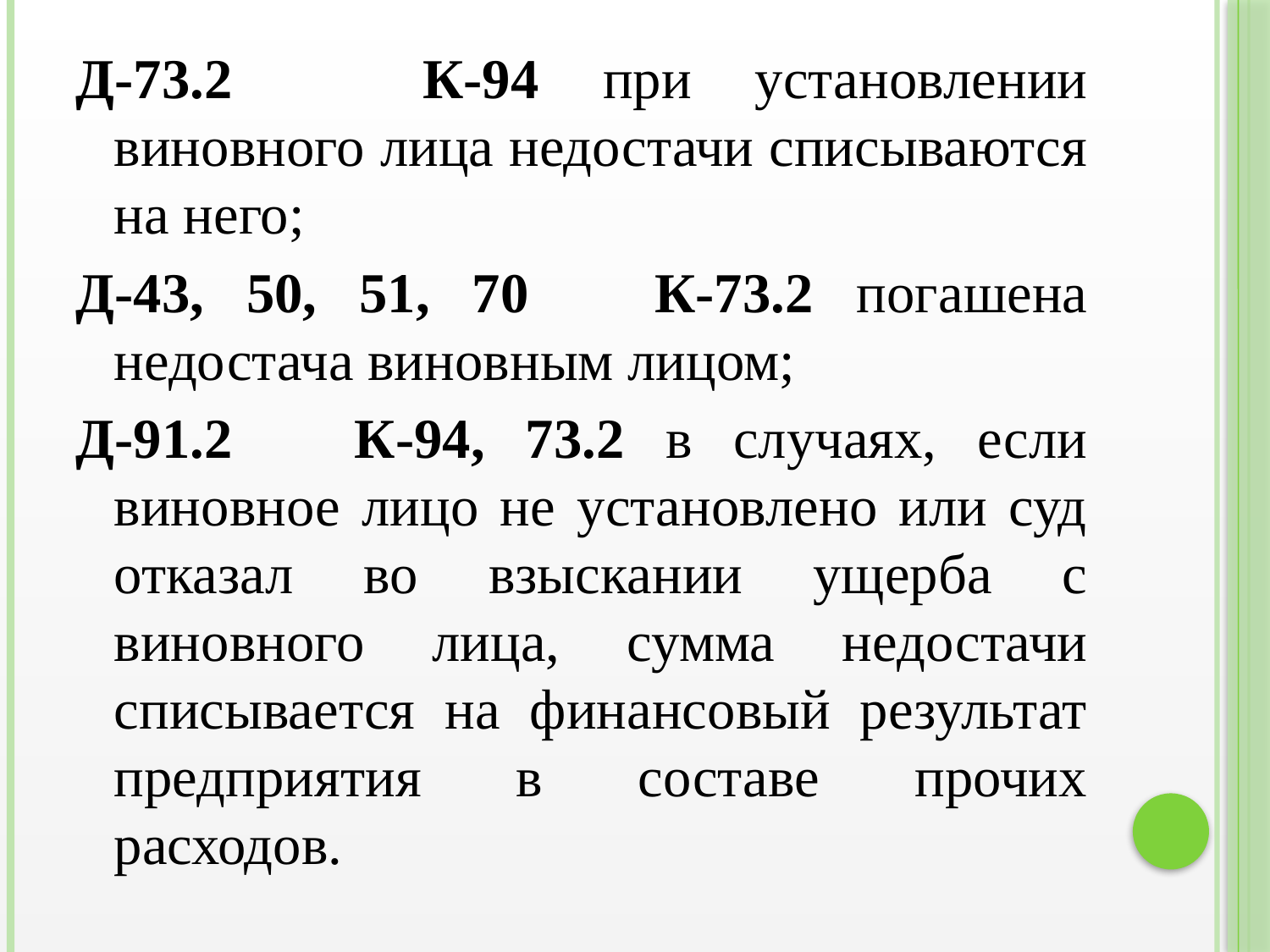

Д-73.2   К-94 при установлении виновного лица недостачи списываются на него;
Д-43, 50, 51, 70   К-73.2 погашена недостача виновным лицом;
Д-91.2   К-94, 73.2 в случаях, если виновное лицо не установлено или суд отказал во взыскании ущерба с виновного лица, сумма недостачи списывается на финансовый результат предприятия в составе прочих расходов.